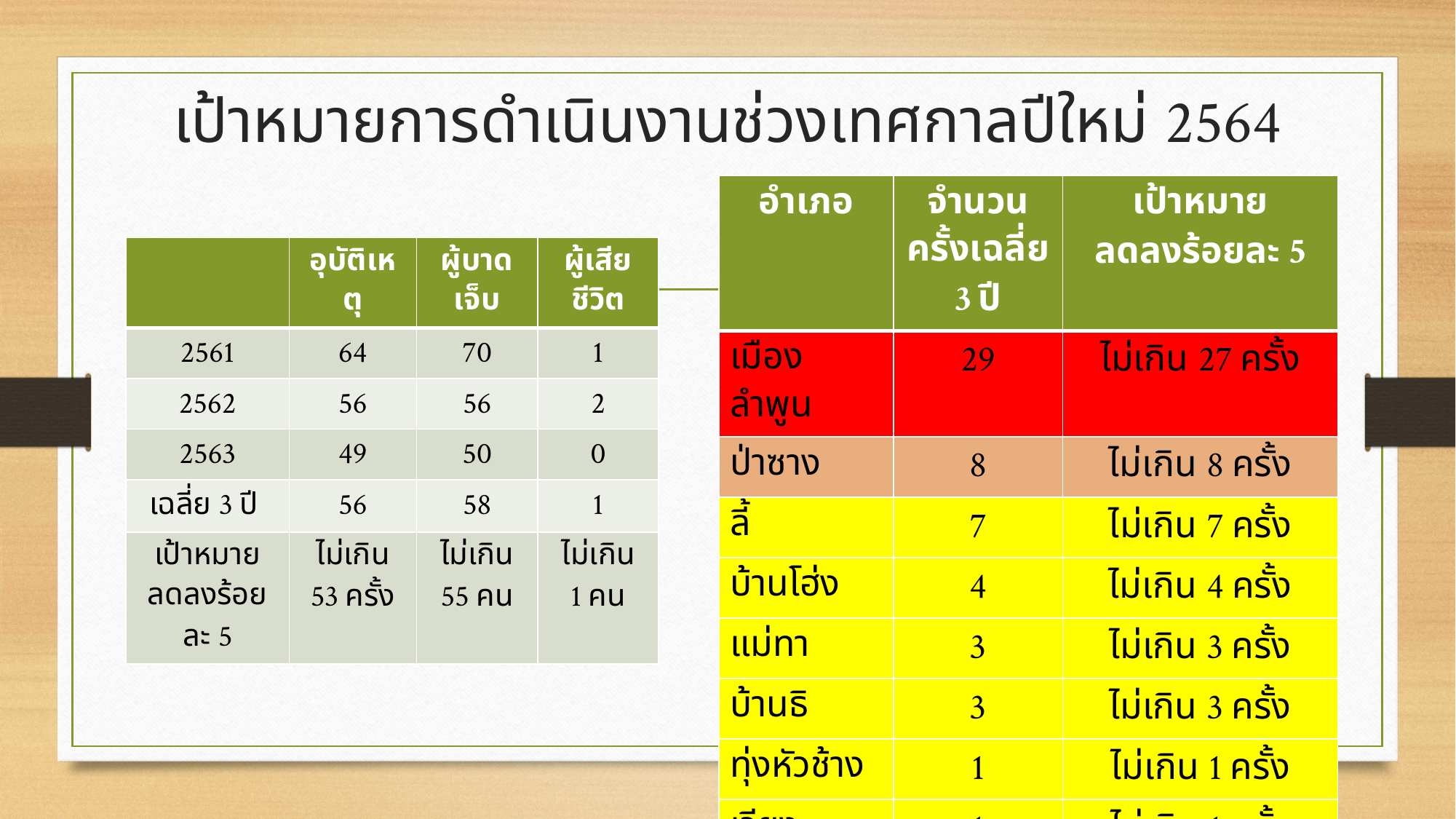

# เป้าหมายการดำเนินงานช่วงเทศกาลปีใหม่ 2564
| อำเภอ | จำนวนครั้งเฉลี่ย 3 ปี | เป้าหมาย ลดลงร้อยละ 5 |
| --- | --- | --- |
| เมืองลำพูน | 29 | ไม่เกิน 27 ครั้ง |
| ป่าซาง | 8 | ไม่เกิน 8 ครั้ง |
| ลี้ | 7 | ไม่เกิน 7 ครั้ง |
| บ้านโฮ่ง | 4 | ไม่เกิน 4 ครั้ง |
| แม่ทา | 3 | ไม่เกิน 3 ครั้ง |
| บ้านธิ | 3 | ไม่เกิน 3 ครั้ง |
| ทุ่งหัวช้าง | 1 | ไม่เกิน 1 ครั้ง |
| เวียงหนองล่อง | 1 | ไม่เกิน 1 ครั้ง |
|  | อุบัติเหตุ | ผู้บาดเจ็บ | ผู้เสียชีวิต |
| --- | --- | --- | --- |
| 2561 | 64 | 70 | 1 |
| 2562 | 56 | 56 | 2 |
| 2563 | 49 | 50 | 0 |
| เฉลี่ย 3 ปี | 56 | 58 | 1 |
| เป้าหมาย ลดลงร้อยละ 5 | ไม่เกิน 53 ครั้ง | ไม่เกิน 55 คน | ไม่เกิน 1 คน |